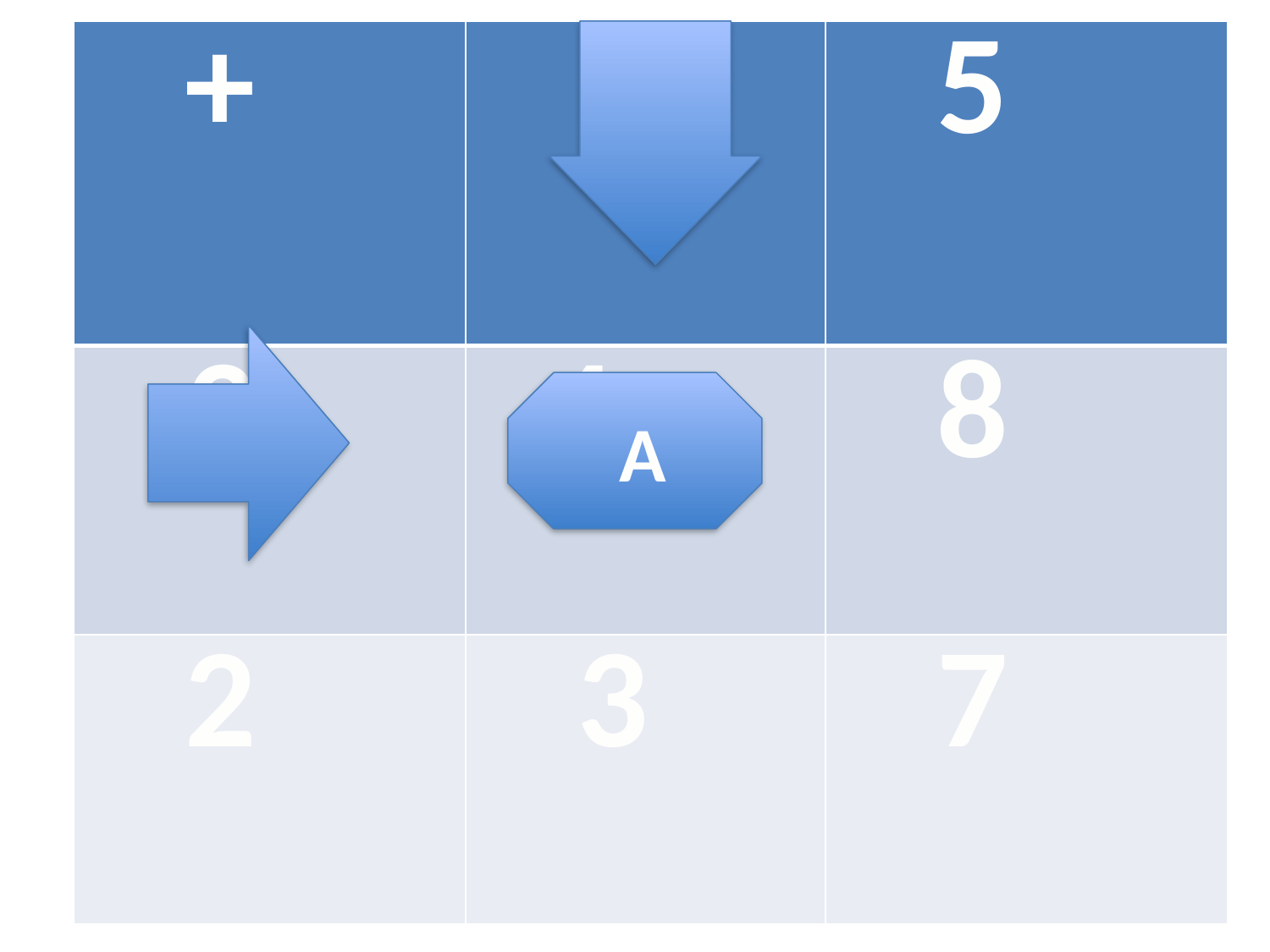

| + | 1 | 5 |
| --- | --- | --- |
| 3 | 4 | 8 |
| 2 | 3 | 7 |

  A